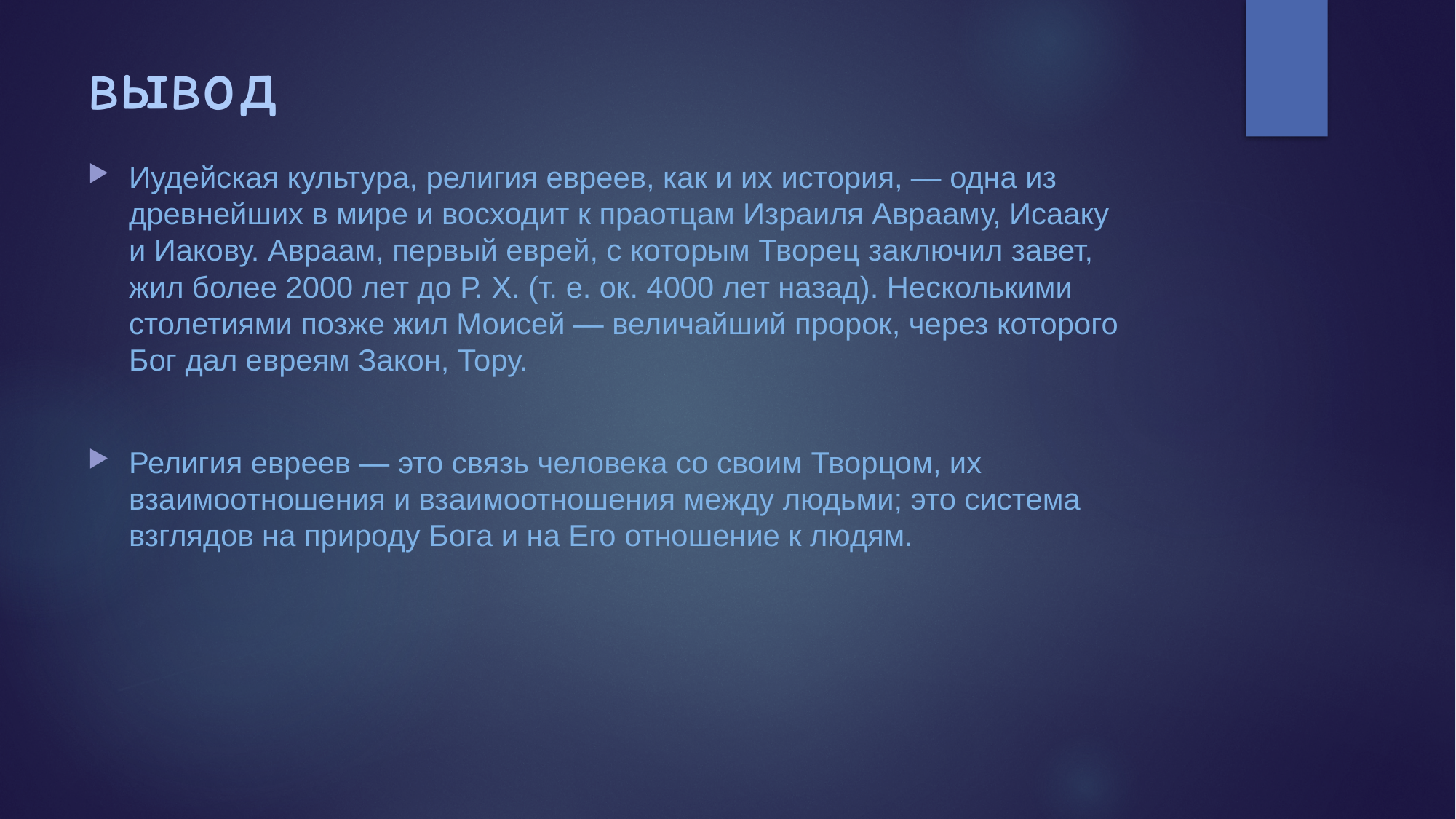

# вывод
Иудейская культура, религия евреев, как и их история, — одна из древнейших в мире и восходит к праотцам Израиля Аврааму, Исааку и Иакову. Авраам, первый еврей, с которым Творец заключил завет, жил более 2000 лет до Р. Х. (т. е. ок. 4000 лет назад). Несколькими столетиями позже жил Моисей — величайший пророк, через которого Бог дал евреям Закон, Тору.

Религия евреев — это связь человека со своим Творцом, их взаимоотношения и взаимоотношения между людьми; это система взглядов на природу Бога и на Его отношение к людям.